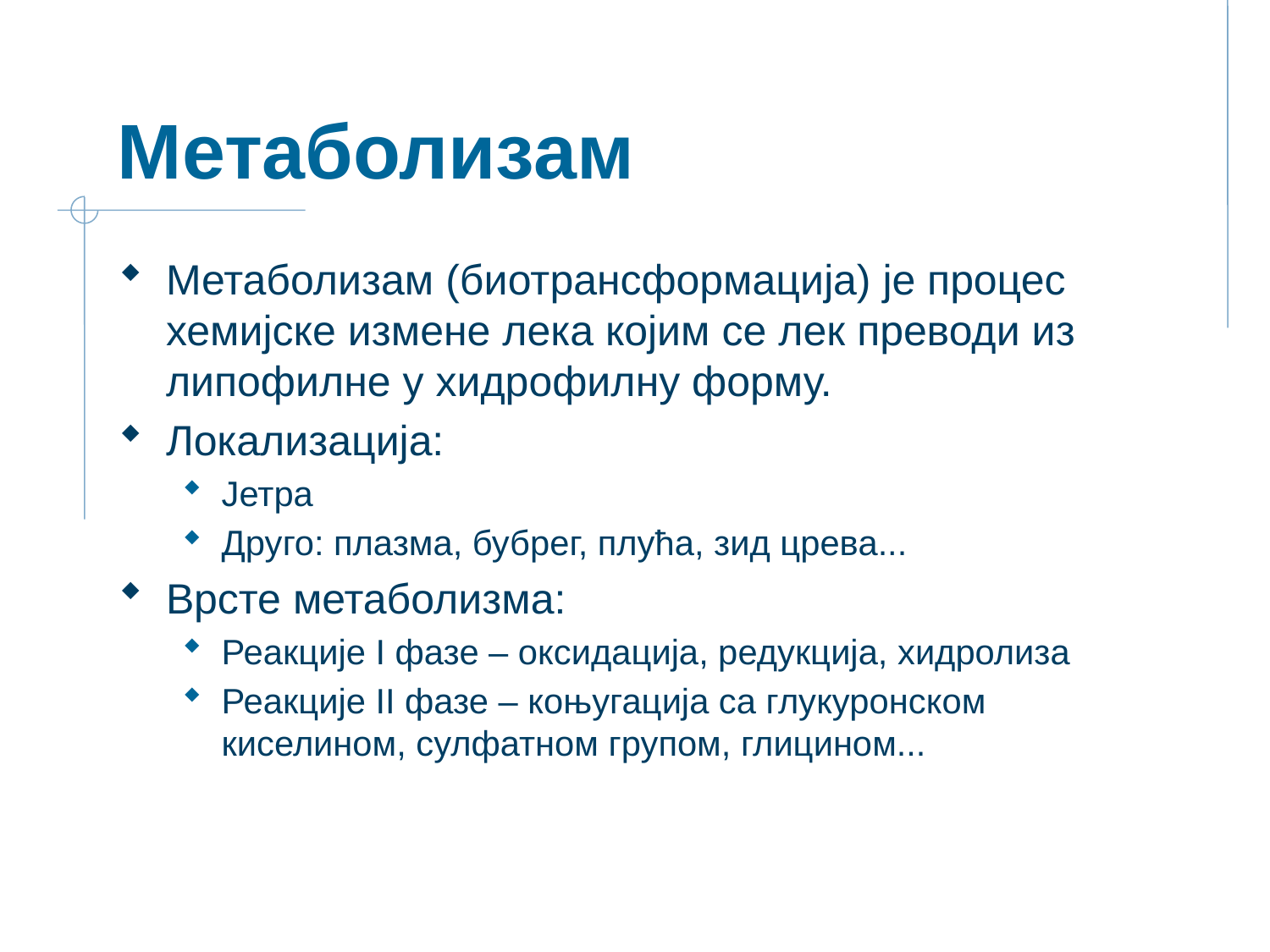

# Метаболизам
Метаболизам (биотрансформација) је процес хемијске измене лека којим се лек преводи из липофилне у хидрофилну форму.
Локализација:
Јетра
Друго: плазма, бубрег, плућа, зид црева...
Врсте метаболизма:
Реакције I фазе – оксидација, редукција, хидролиза
Реакције II фазе – коњугација са глукуронском киселином, сулфатном групом, глицином...